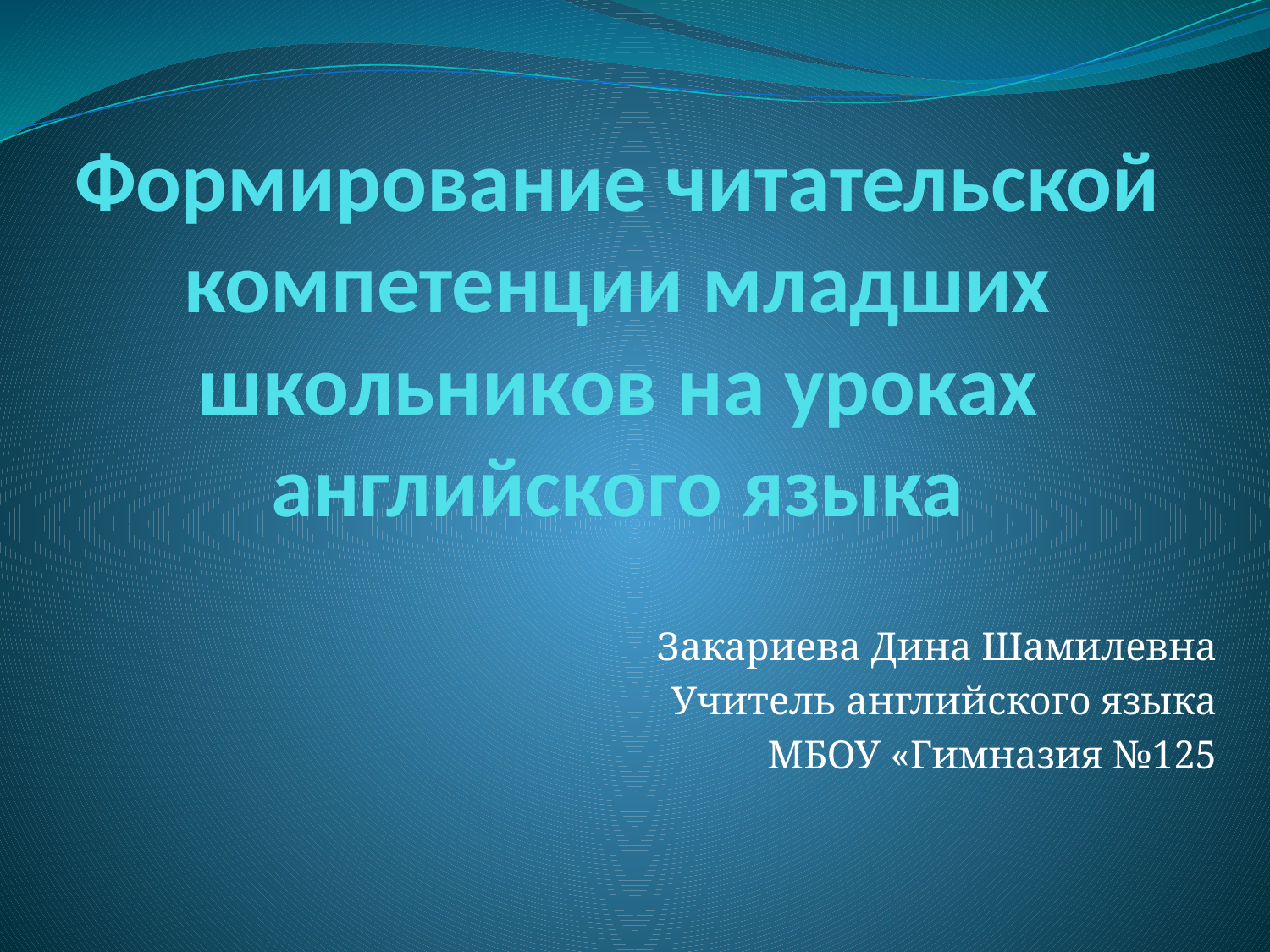

# Формирование читательской компетенции младших школьников на уроках английского языка
Закариева Дина Шамилевна
Учитель английского языка
МБОУ «Гимназия №125